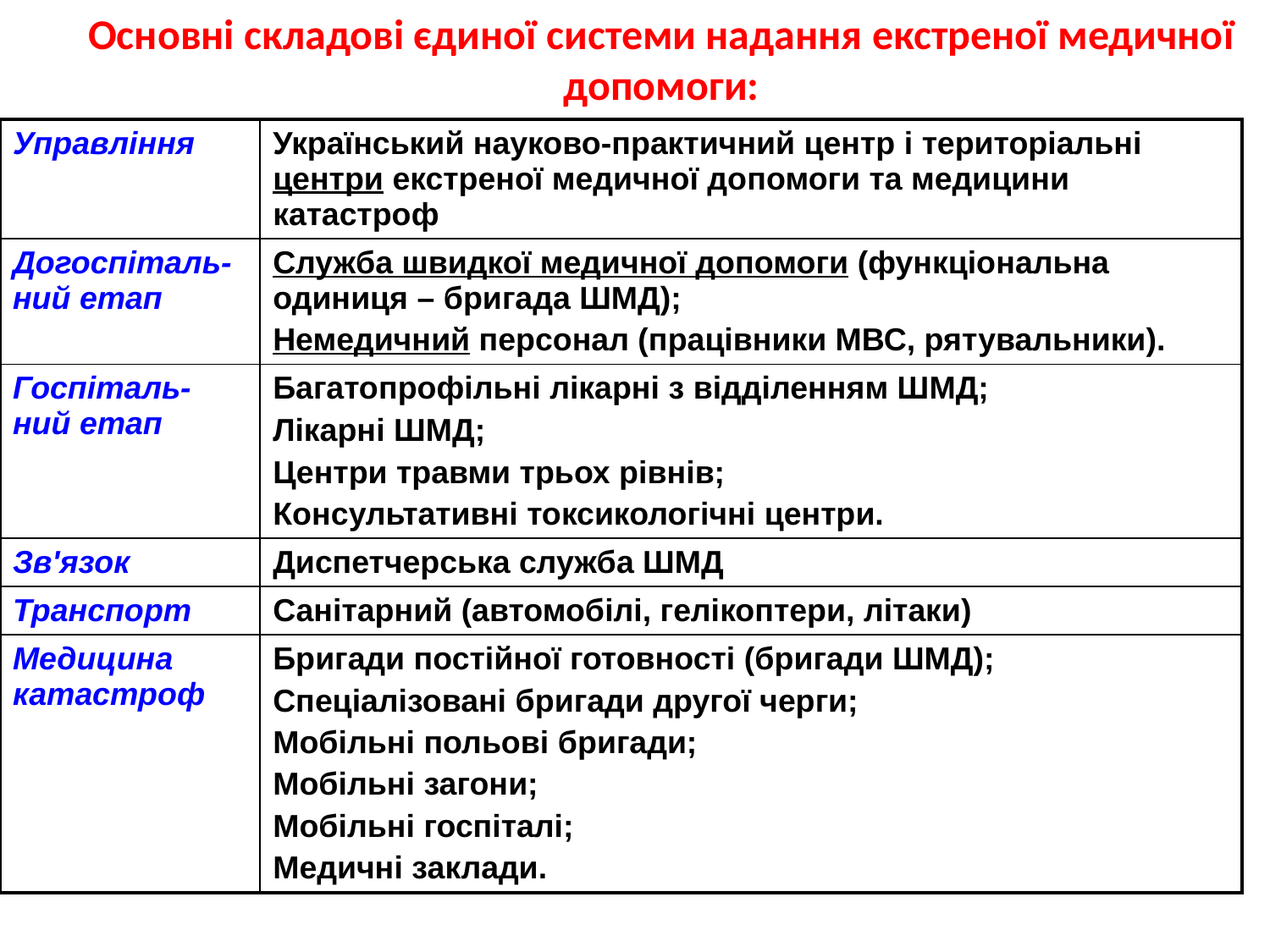

Основні складові єдиної системи надання екстреної медичної допомоги:
| Управління | Український науково-практичний центр і територіальні центри екстреної медичної допомоги та медицини катастроф |
| --- | --- |
| Догоспіталь-ний етап | Служба швидкої медичної допомоги (функціональна одиниця – бригада ШМД); Немедичний персонал (працівники МВС, рятувальники). |
| Госпіталь-ний етап | Багатопрофільні лікарні з відділенням ШМД; Лікарні ШМД; Центри травми трьох рівнів; Консультативні токсикологічні центри. |
| Зв'язок | Диспетчерська служба ШМД |
| Транспорт | Санітарний (автомобілі, гелікоптери, літаки) |
| Медицина катастроф | Бригади постійної готовності (бригади ШМД); Спеціалізовані бригади другої черги; Мобільні польові бригади; Мобільні загони; Мобільні госпіталі; Медичні заклади. |